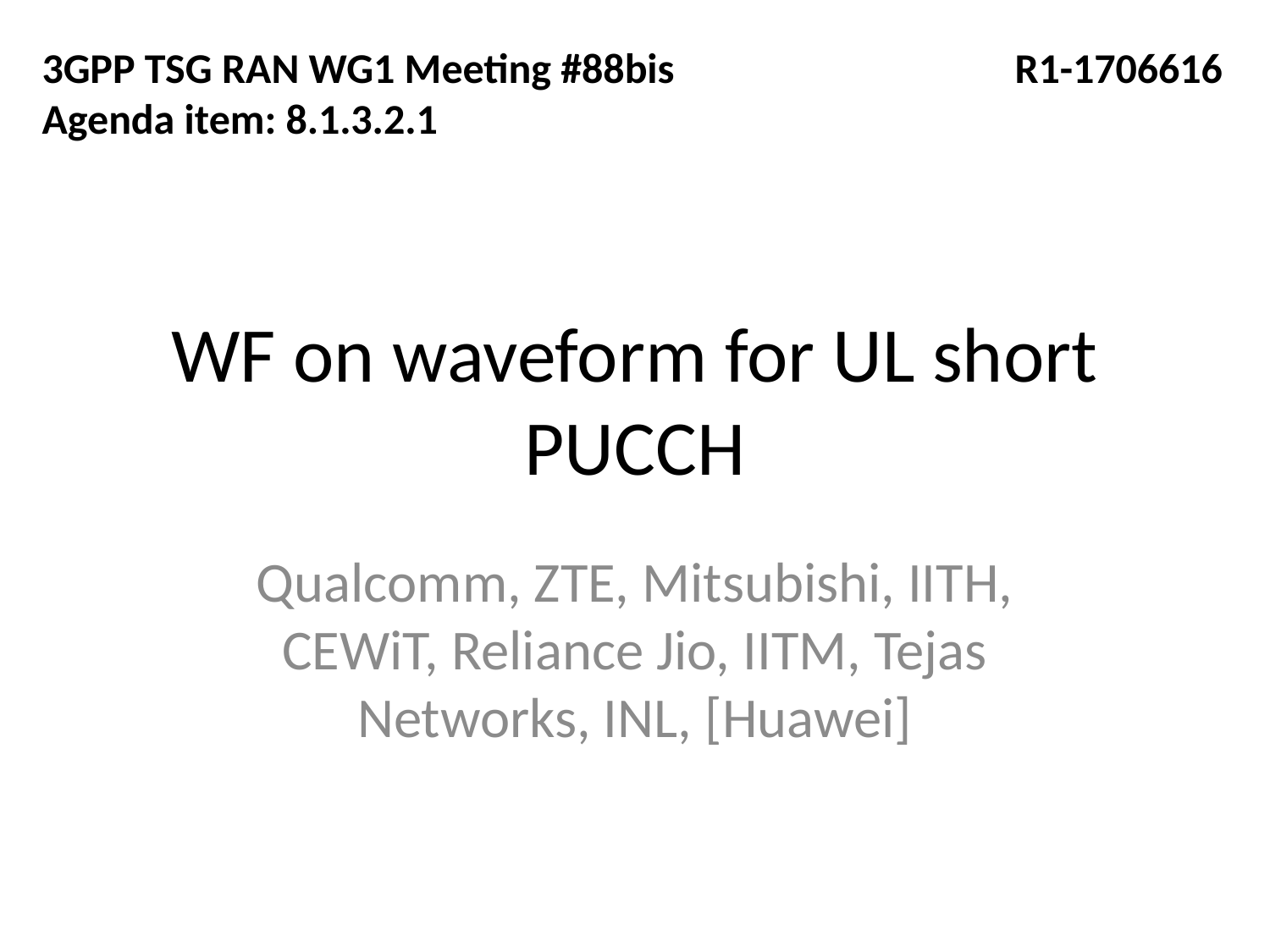

3GPP TSG RAN WG1 Meeting #88bis
Agenda item: 8.1.3.2.1
R1-1706616
# WF on waveform for UL short PUCCH
Qualcomm, ZTE, Mitsubishi, IITH, CEWiT, Reliance Jio, IITM, Tejas Networks, INL, [Huawei]